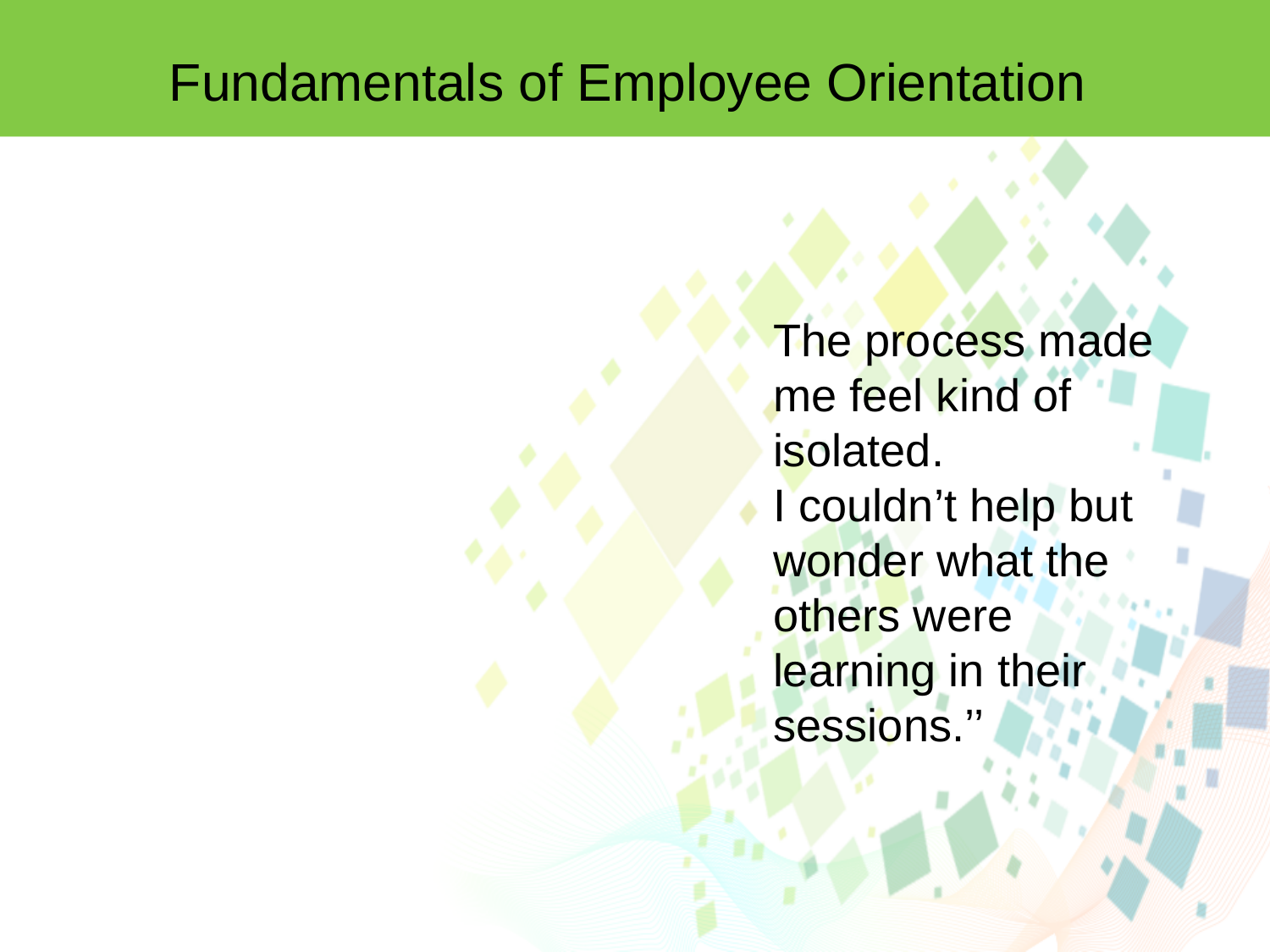

Fundamentals of Employee Orientation
The process made me feel kind of isolated.
I couldn’t help but wonder what the others were learning in their sessions.’’